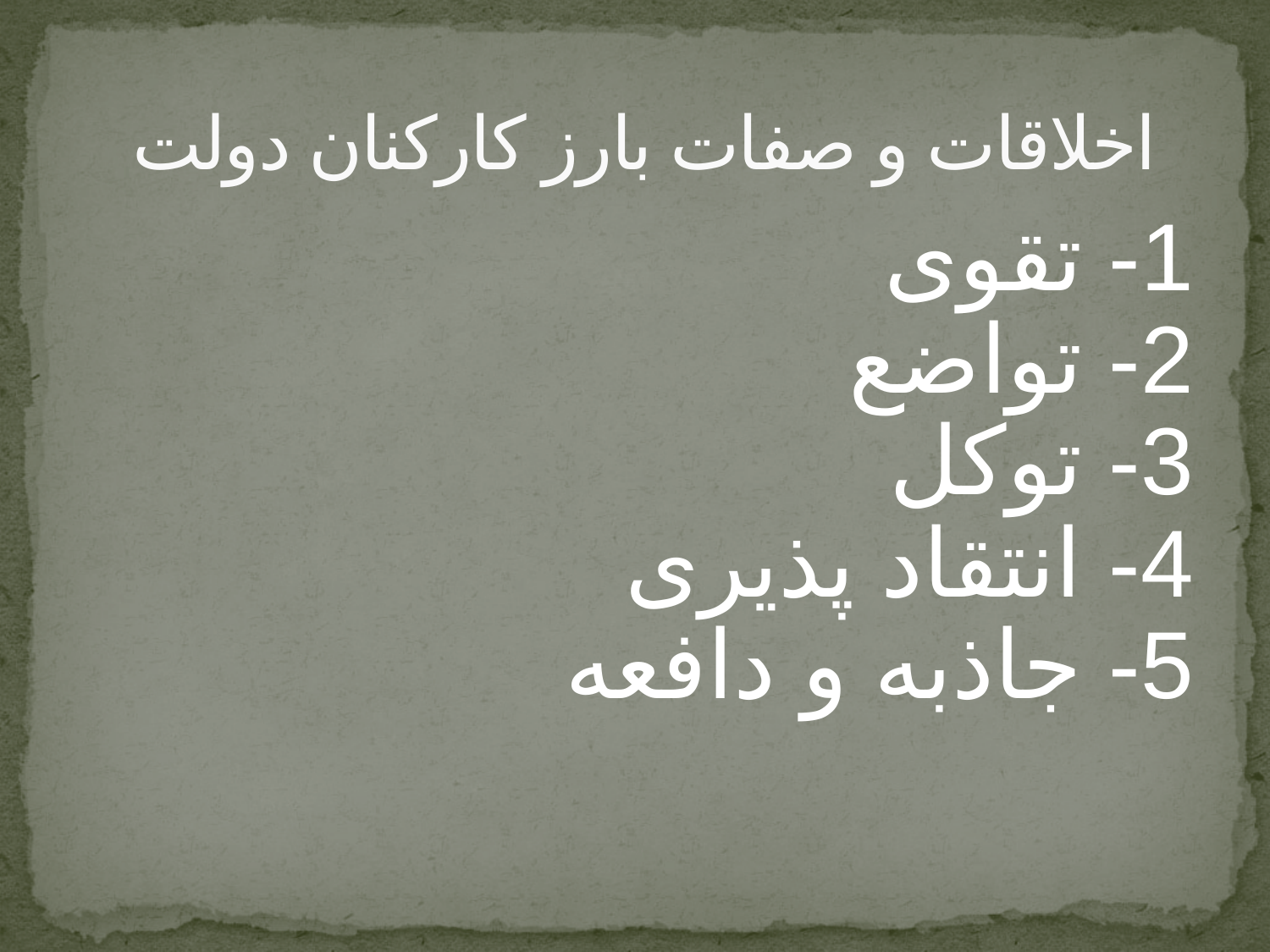

# اخلاقات و صفات بارز کارکنان دولت
1- تقوی
2- تواضع
3- توکل
4- انتقاد پذیری
5- جاذبه و دافعه